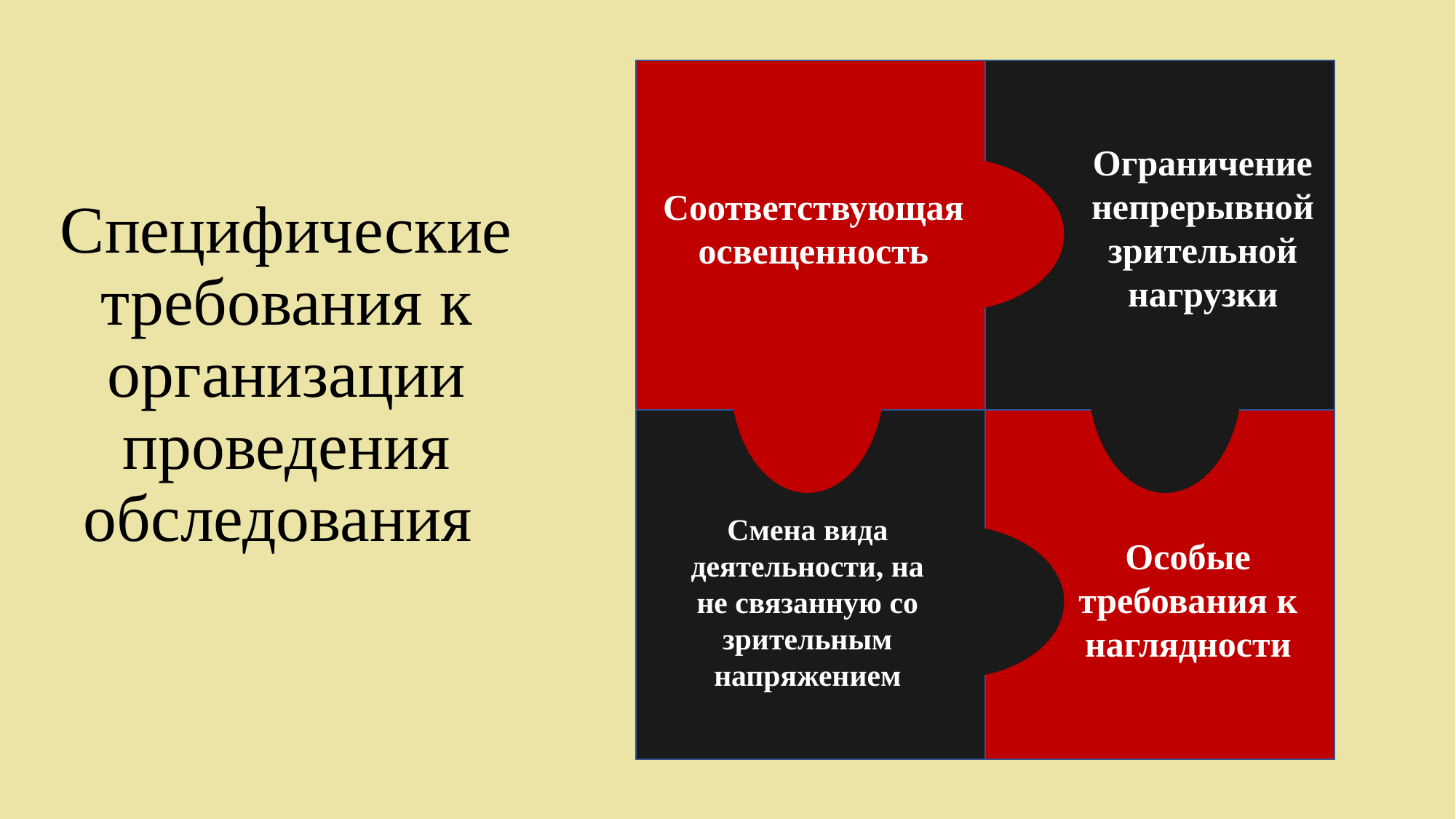

# Специфические требования к организации проведения обследования
Ограничение непрерывной зрительной нагрузки
Соответствующая освещенность

Смена вида деятельности, на не связанную со зрительным напряжением
Особые требования к наглядности